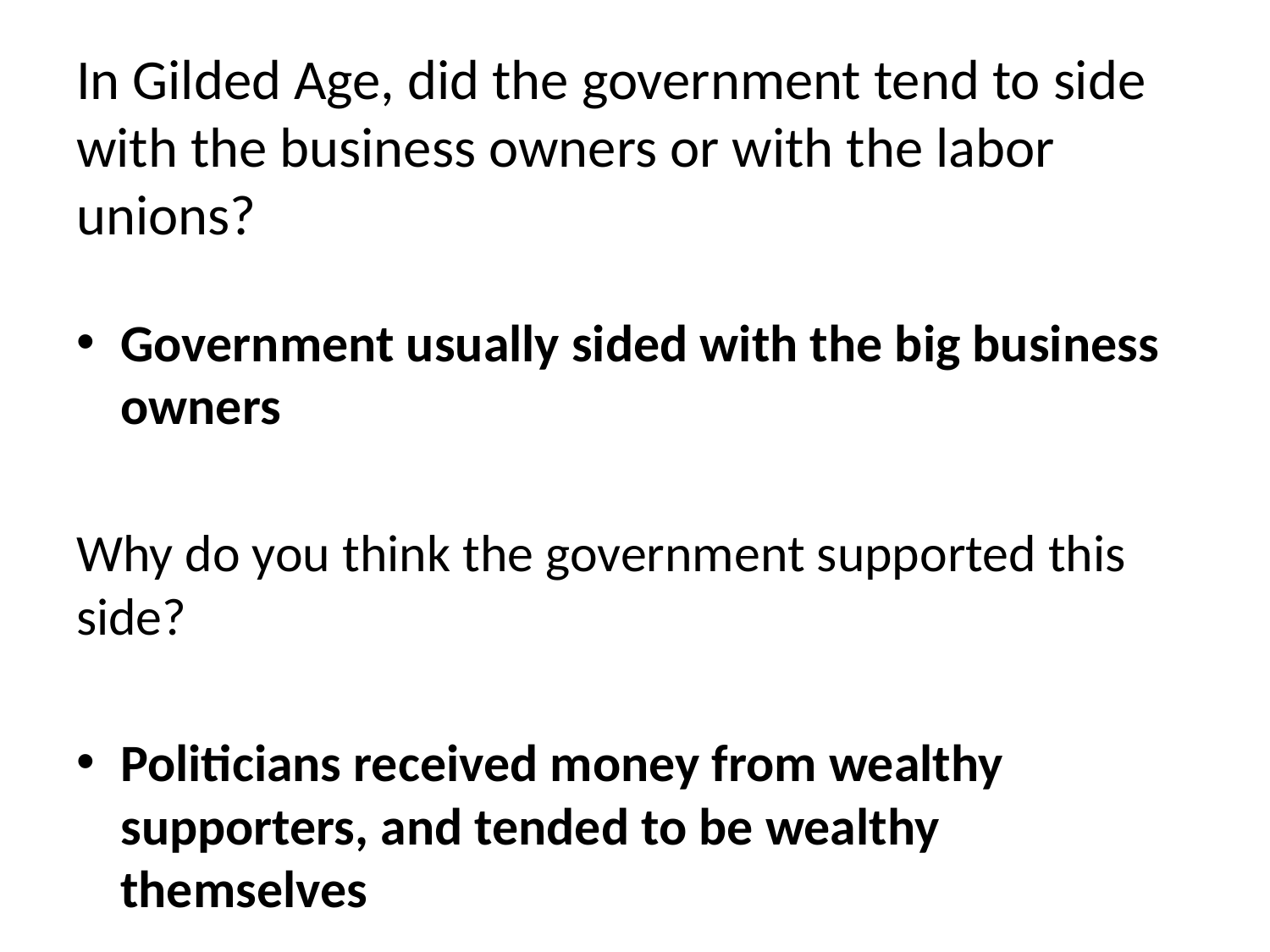

# In Gilded Age, did the government tend to side with the business owners or with the labor unions?
Government usually sided with the big business owners

Why do you think the government supported this side?

Politicians received money from wealthy supporters, and tended to be wealthy themselves